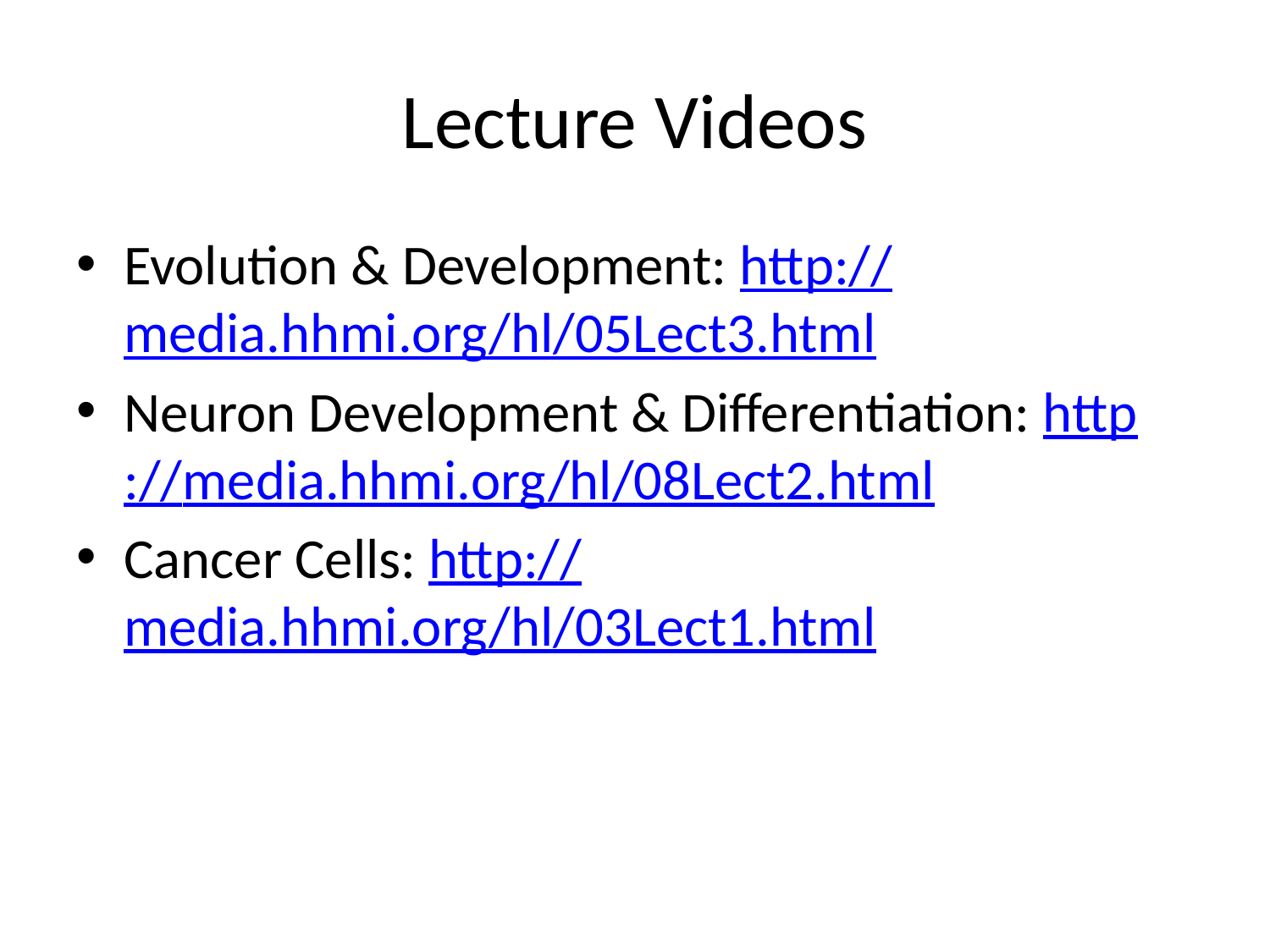

# Lecture Videos
Evolution & Development: http://media.hhmi.org/hl/05Lect3.html
Neuron Development & Differentiation: http://media.hhmi.org/hl/08Lect2.html
Cancer Cells: http://media.hhmi.org/hl/03Lect1.html